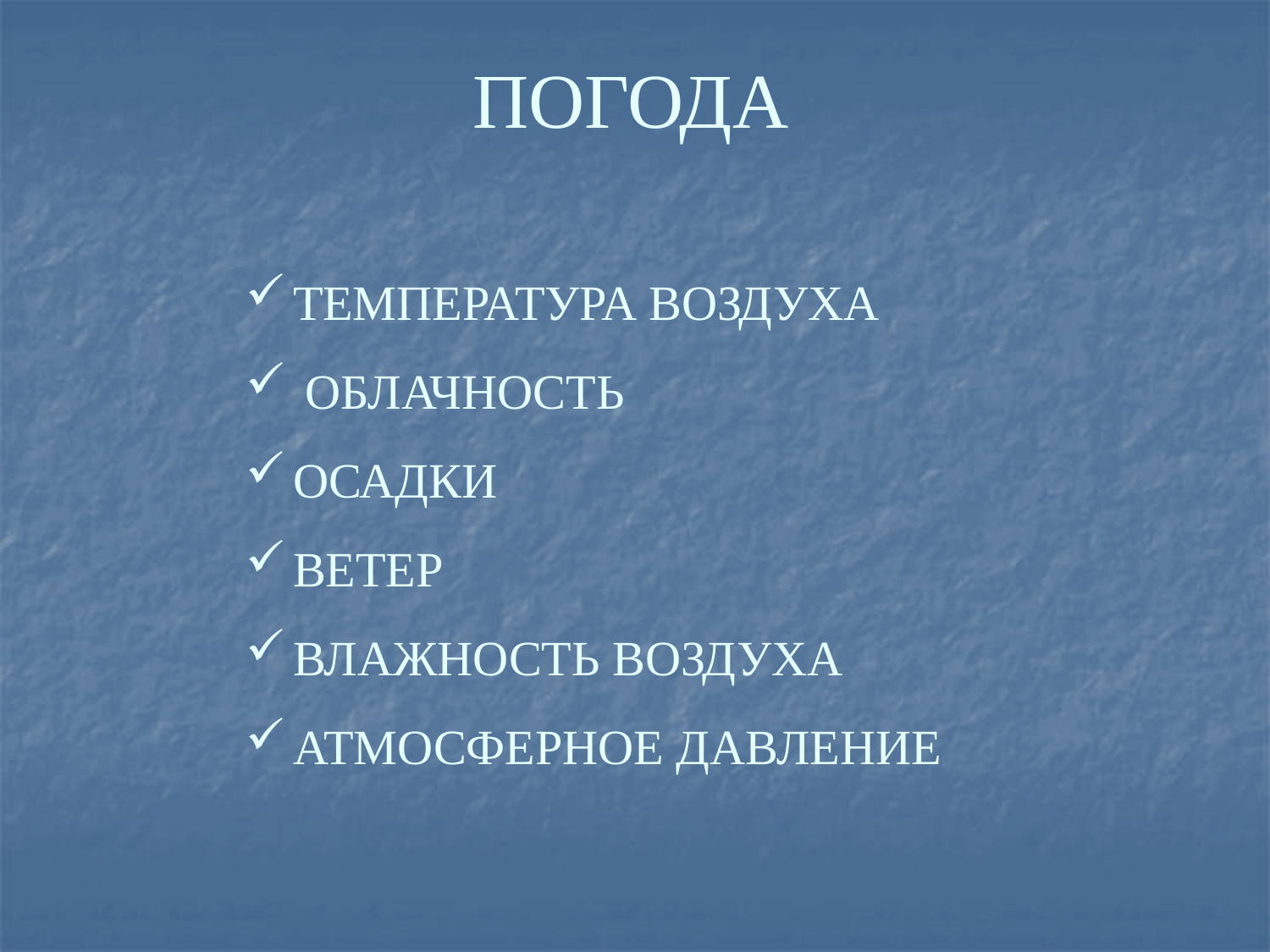

# ПОГОДА
ТЕМПЕРАТУРА ВОЗДУХА
 ОБЛАЧНОСТЬ
ОСАДКИ
ВЕТЕР
ВЛАЖНОСТЬ ВОЗДУХА
АТМОСФЕРНОЕ ДАВЛЕНИЕ